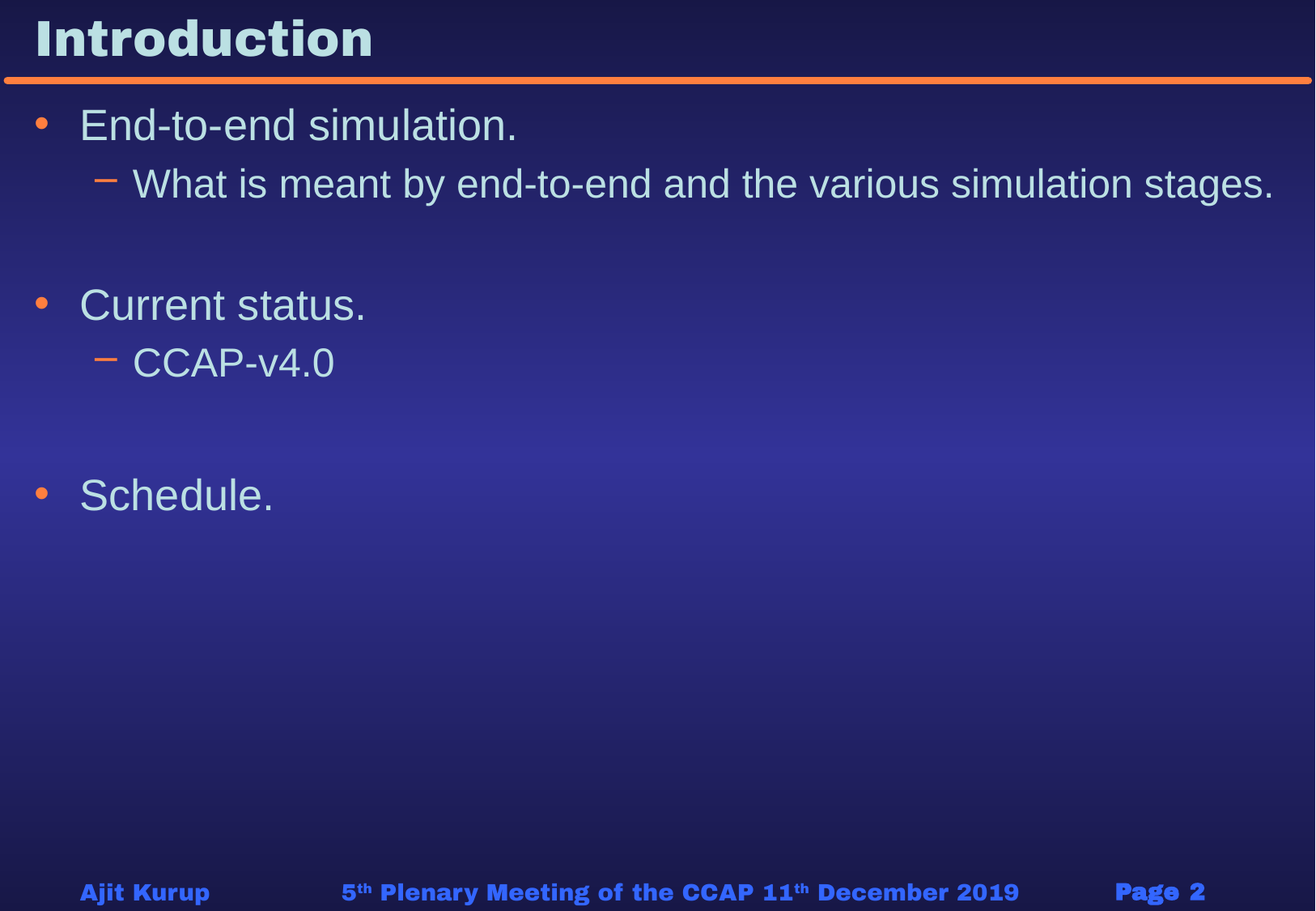

# Introduction
End-to-end simulation.
What is meant by end-to-end and the various simulation stages.

Current status.
CCAP-v4.0

Schedule.